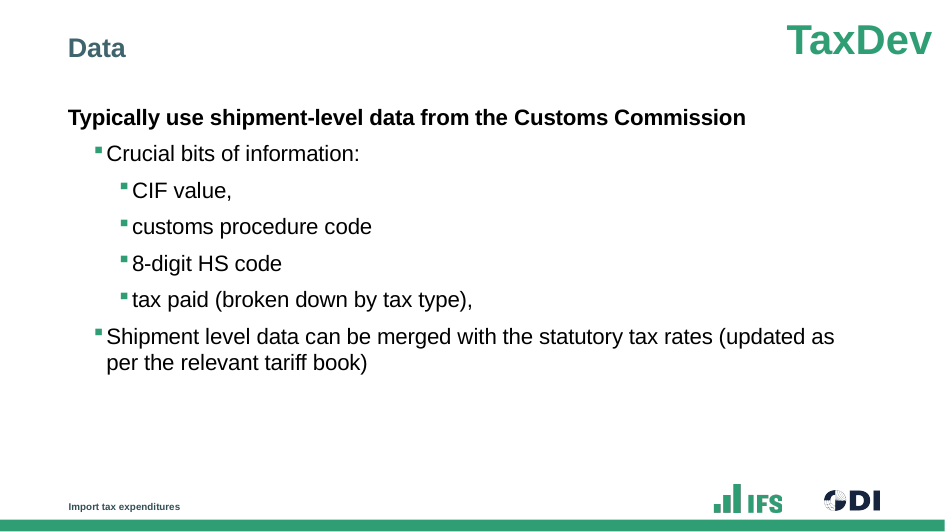

# Data
Typically use shipment-level data from the Customs Commission
Crucial bits of information:
CIF value,
customs procedure code
8-digit HS code
tax paid (broken down by tax type),
Shipment level data can be merged with the statutory tax rates (updated as per the relevant tariff book)

Import tax expenditures